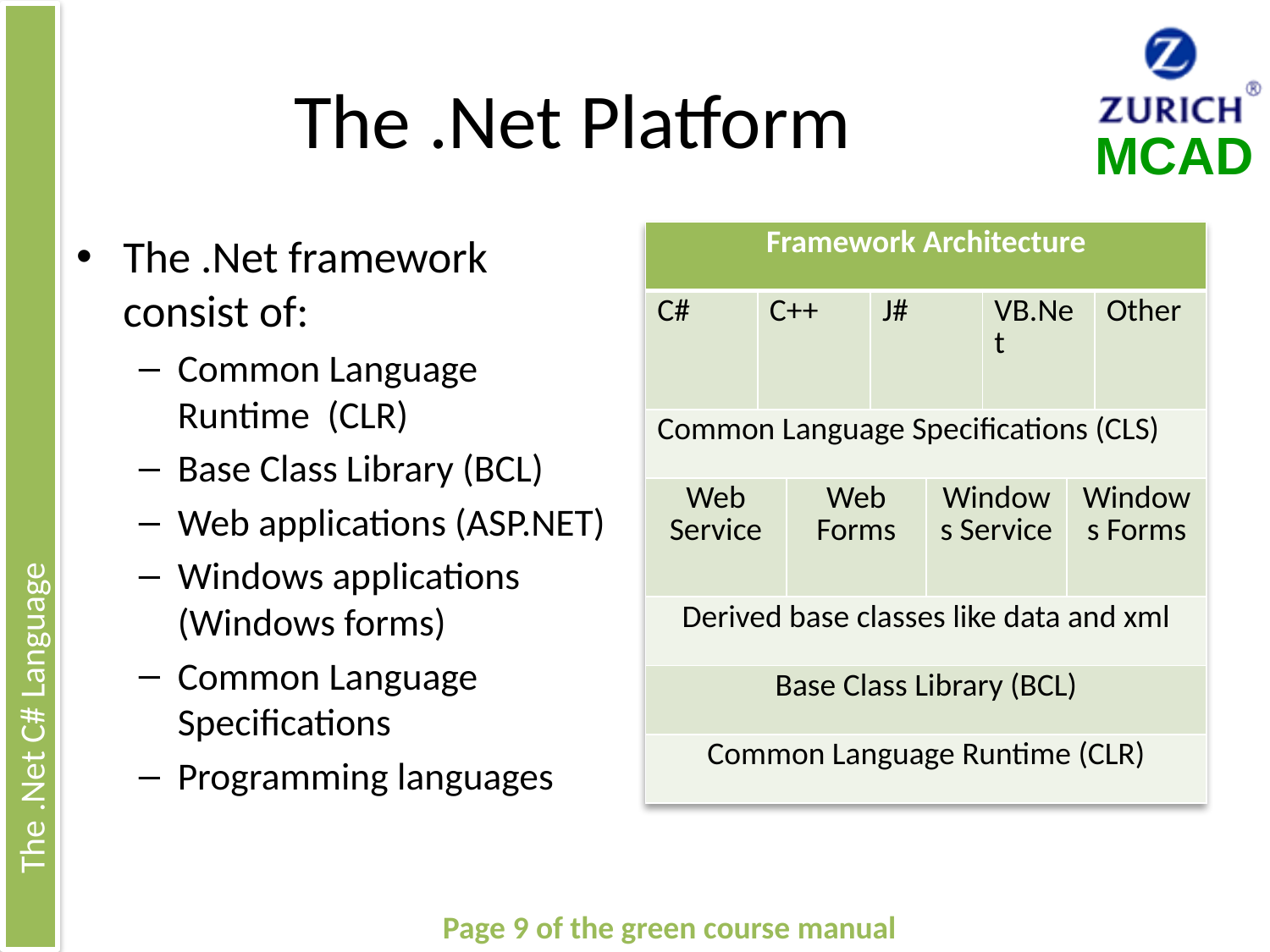

# The .Net Platform
The .Net framework consist of:
Common Language Runtime  (CLR)
Base Class Library (BCL)
Web applications (ASP.NET)
Windows applications (Windows forms)
Common Language Specifications
Programming languages
| Framework Architecture |  |  |  |  |  |  |  |
| --- | --- | --- | --- | --- | --- | --- | --- |
| C# | C++ |  | J# |  | VB.Net |  | Other |
| Common Language Specifications (CLS) |  |  |  |  |  |  |  |
| Web Service |  | Web Forms |  | Windows Service |  | Windows Forms |  |
| Derived base classes like data and xml |  |  |  |  |  |  |  |
| Base Class Library (BCL) |  |  |  |  |  |  |  |
| Common Language Runtime (CLR) |  |  |  |  |  |  |  |
Page 9 of the green course manual